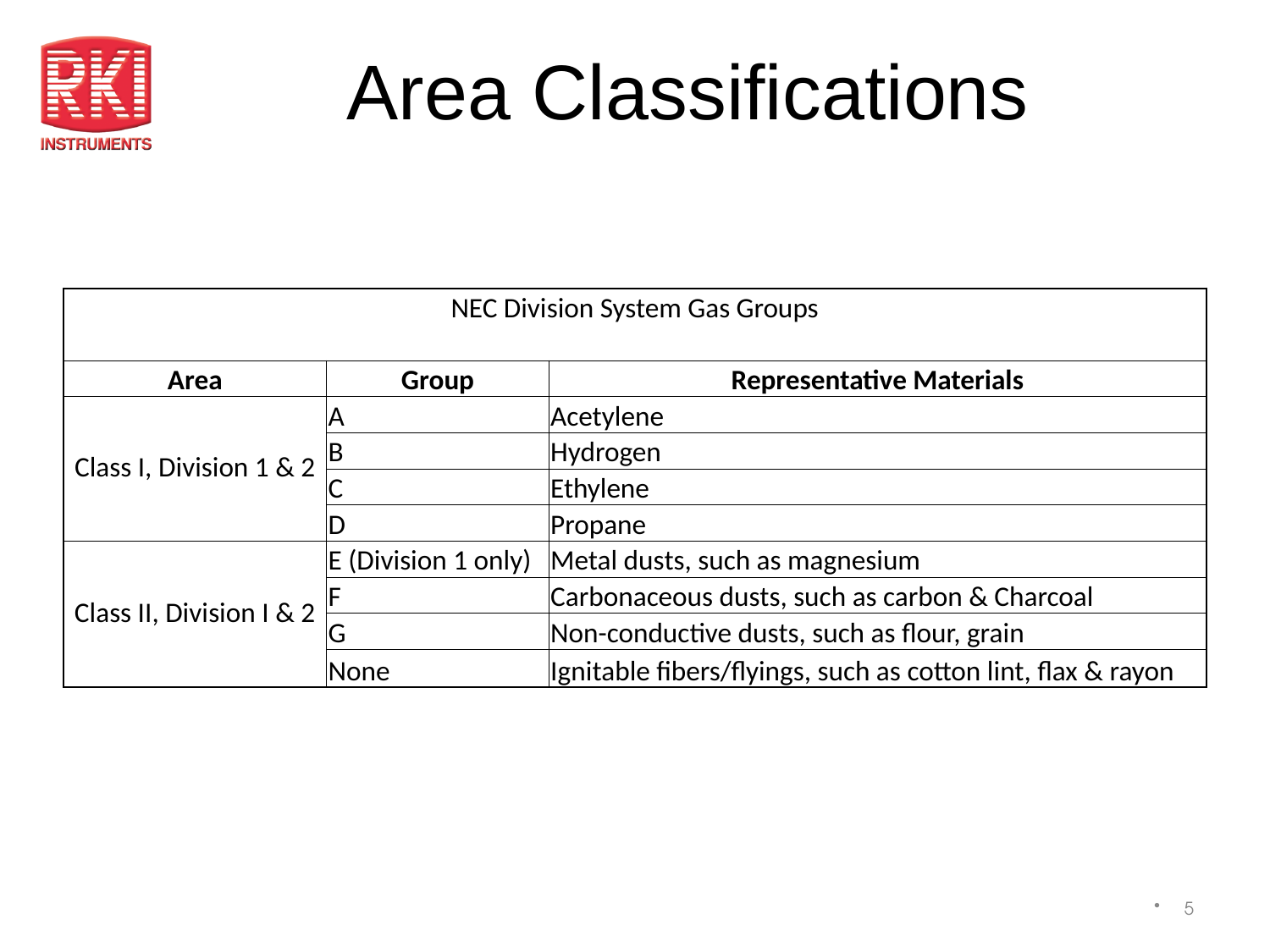

# Area Classifications
| NEC Division System Gas Groups |  |  |
| --- | --- | --- |
|  |  |  |
| Area | Group | Representative Materials |
| Class I, Division 1 & 2 | A | Acetylene |
|  | B | Hydrogen |
|  | C | Ethylene |
|  | D | Propane |
| Class II, Division I & 2 | E (Division 1 only) | Metal dusts, such as magnesium |
|  | F | Carbonaceous dusts, such as carbon & Charcoal |
|  | G | Non-conductive dusts, such as flour, grain |
|  | None | Ignitable fibers/flyings, such as cotton lint, flax & rayon |
5